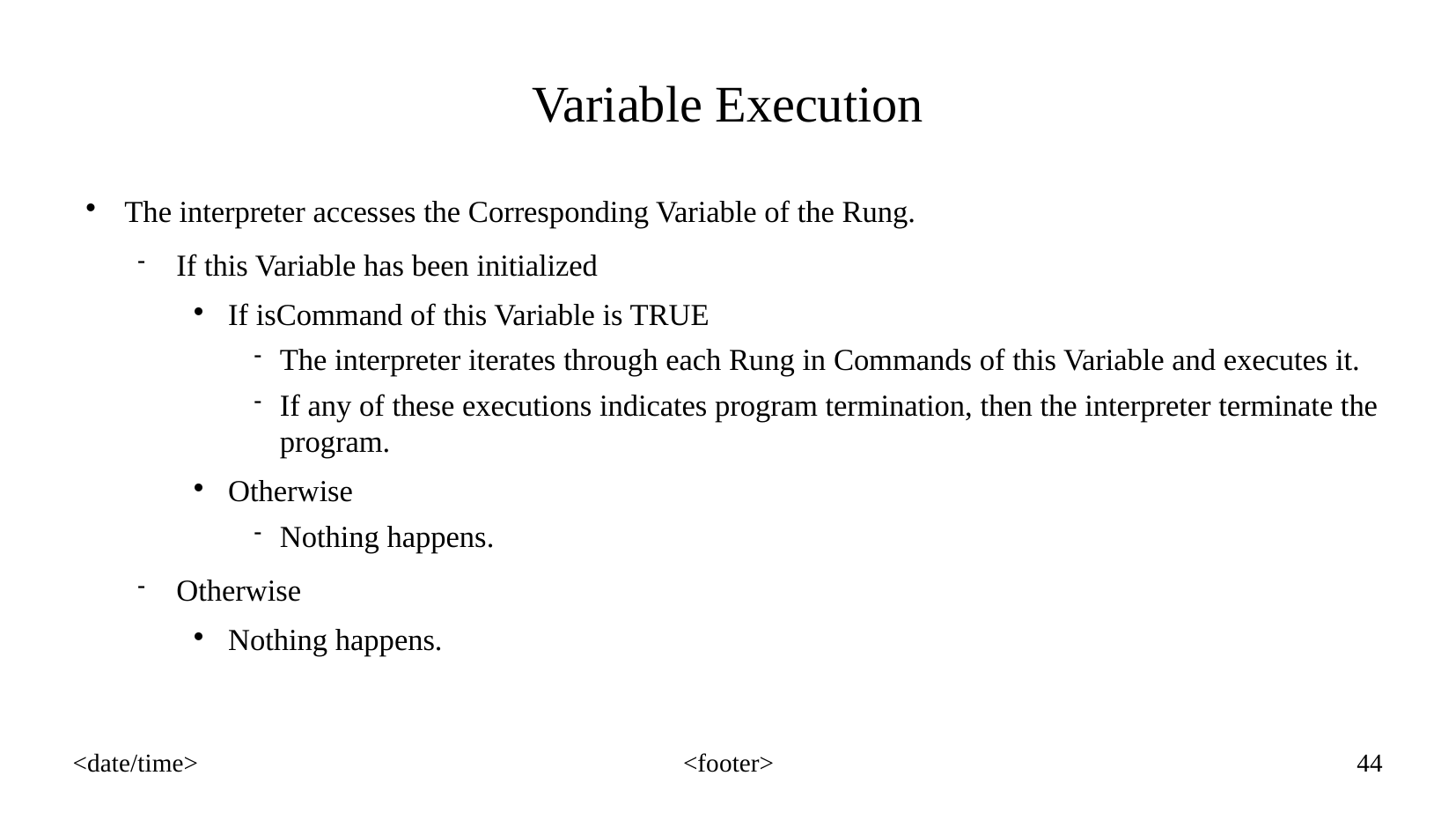

Variable Execution
The interpreter accesses the Corresponding Variable of the Rung.
If this Variable has been initialized
If isCommand of this Variable is TRUE
The interpreter iterates through each Rung in Commands of this Variable and executes it.
If any of these executions indicates program termination, then the interpreter terminate the program.
Otherwise
Nothing happens.
Otherwise
Nothing happens.